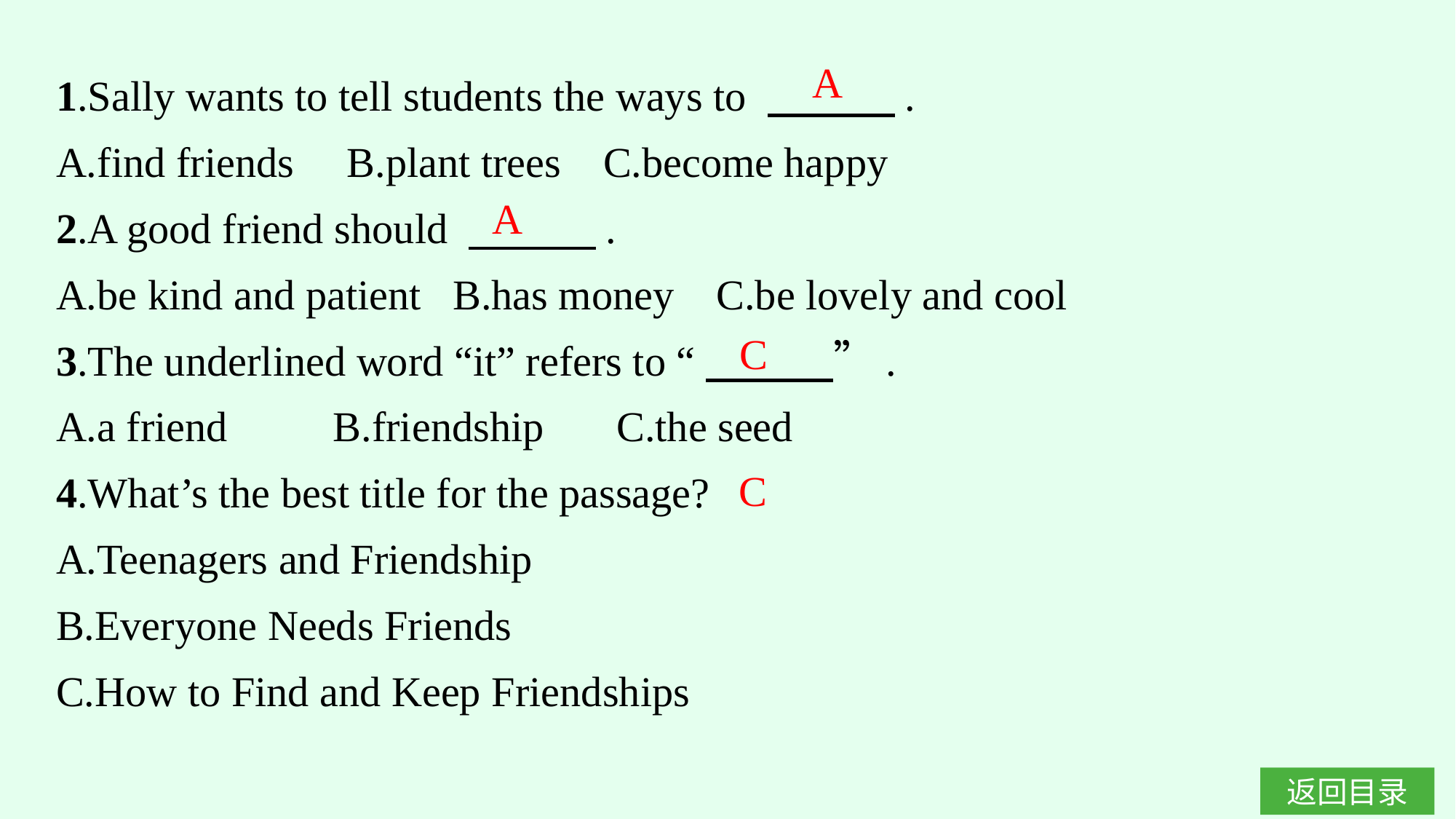

1.Sally wants to tell students the ways to 　　　.
A.find friends     B.plant trees    C.become happy
2.A good friend should 　　　.
A.be kind and patient   B.has money    C.be lovely and cool
3.The underlined word “it” refers to “　　　”.
A.a friend　　B.friendship　 C.the seed
4.What’s the best title for the passage?
A.Teenagers and Friendship
B.Everyone Needs Friends
C.How to Find and Keep Friendships
A
A
C
C